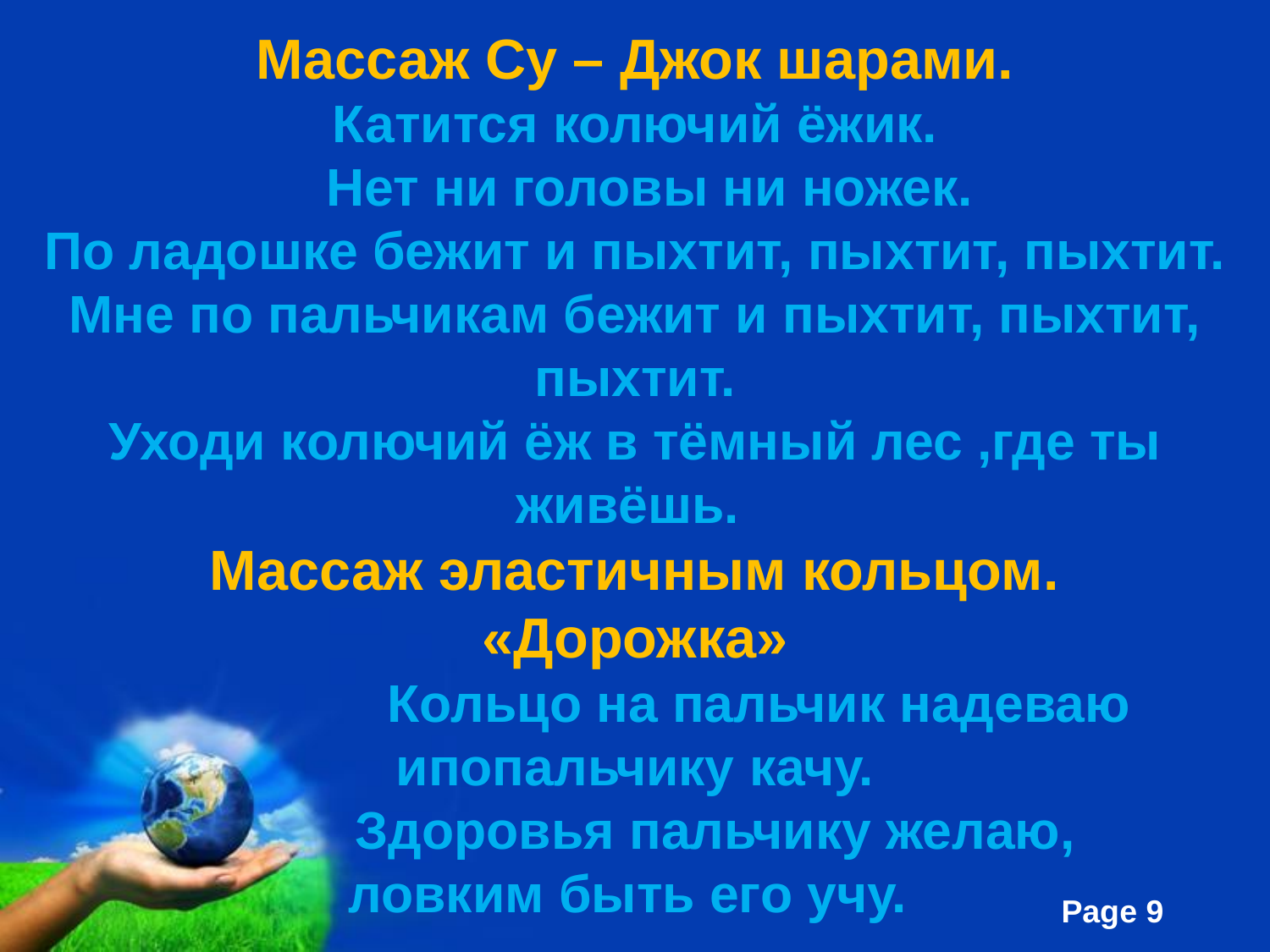

Массаж Су – Джок шарами.
Катится колючий ёжик.
  Нет ни головы ни ножек.
По ладошке бежит и пыхтит, пыхтит, пыхтит.
Мне по пальчикам бежит и пыхтит, пыхтит, пыхтит.
Уходи колючий ёж в тёмный лес ,где ты живёшь.
 Массаж эластичным кольцом.
«Дорожка»
                 Кольцо на пальчик надеваю ипопальчику качу.
                 Здоровья пальчику желаю,       ловким быть его учу.